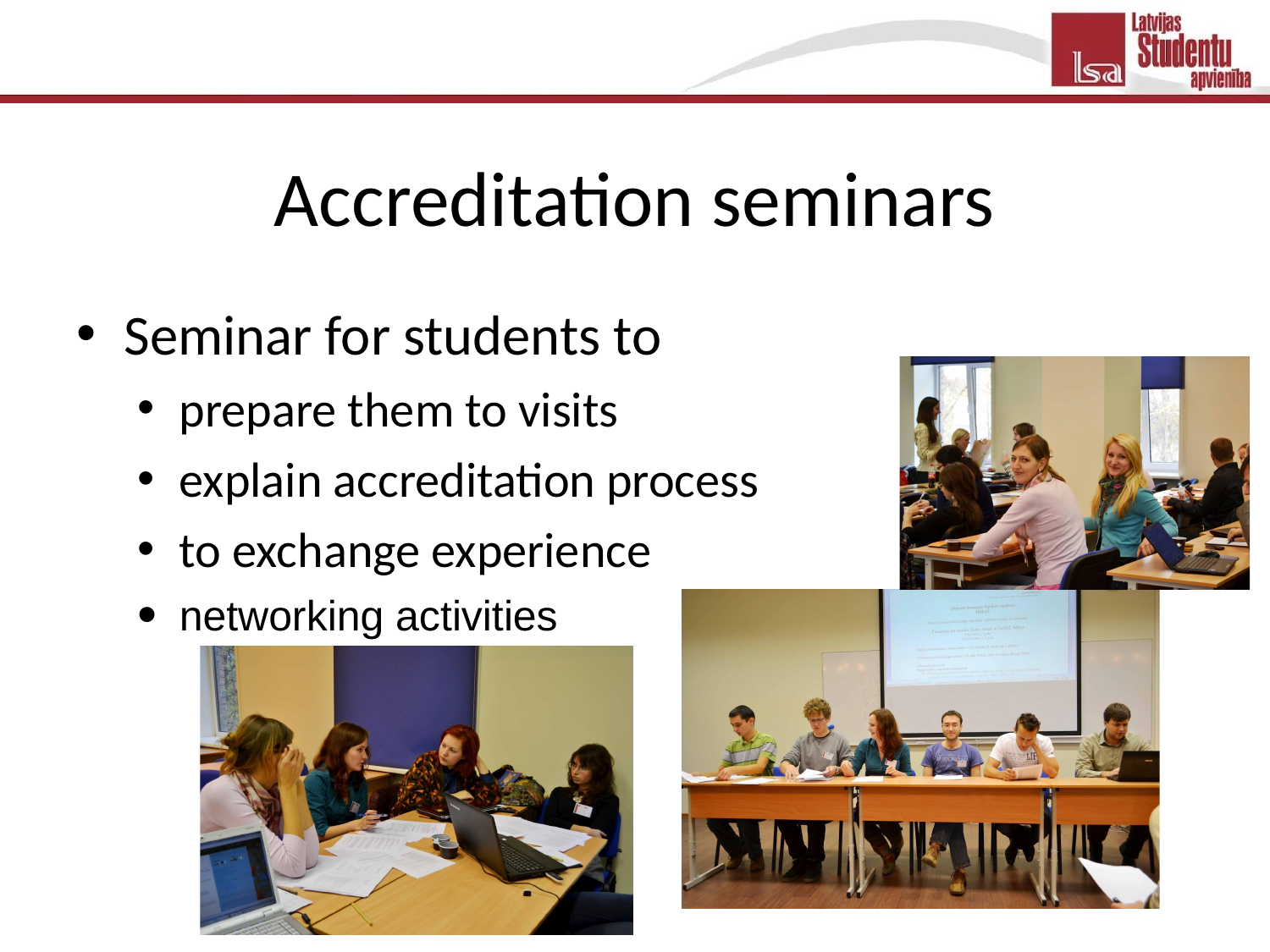

# Accreditation seminars
Seminar for students to
prepare them to visits
explain accreditation process
to exchange experience
networking activities